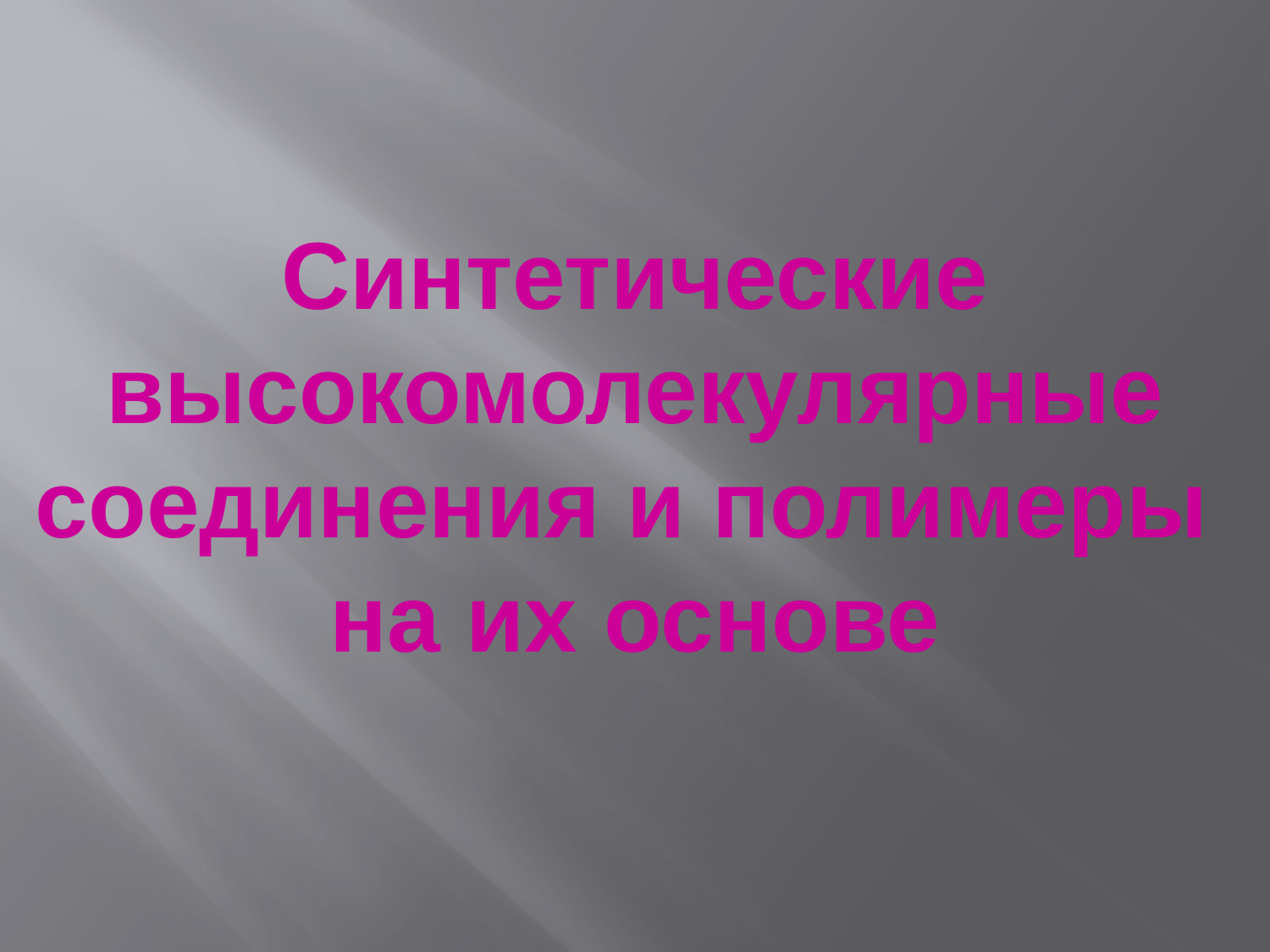

Синтетические высокомолекулярные соединения и полимеры
на их основе